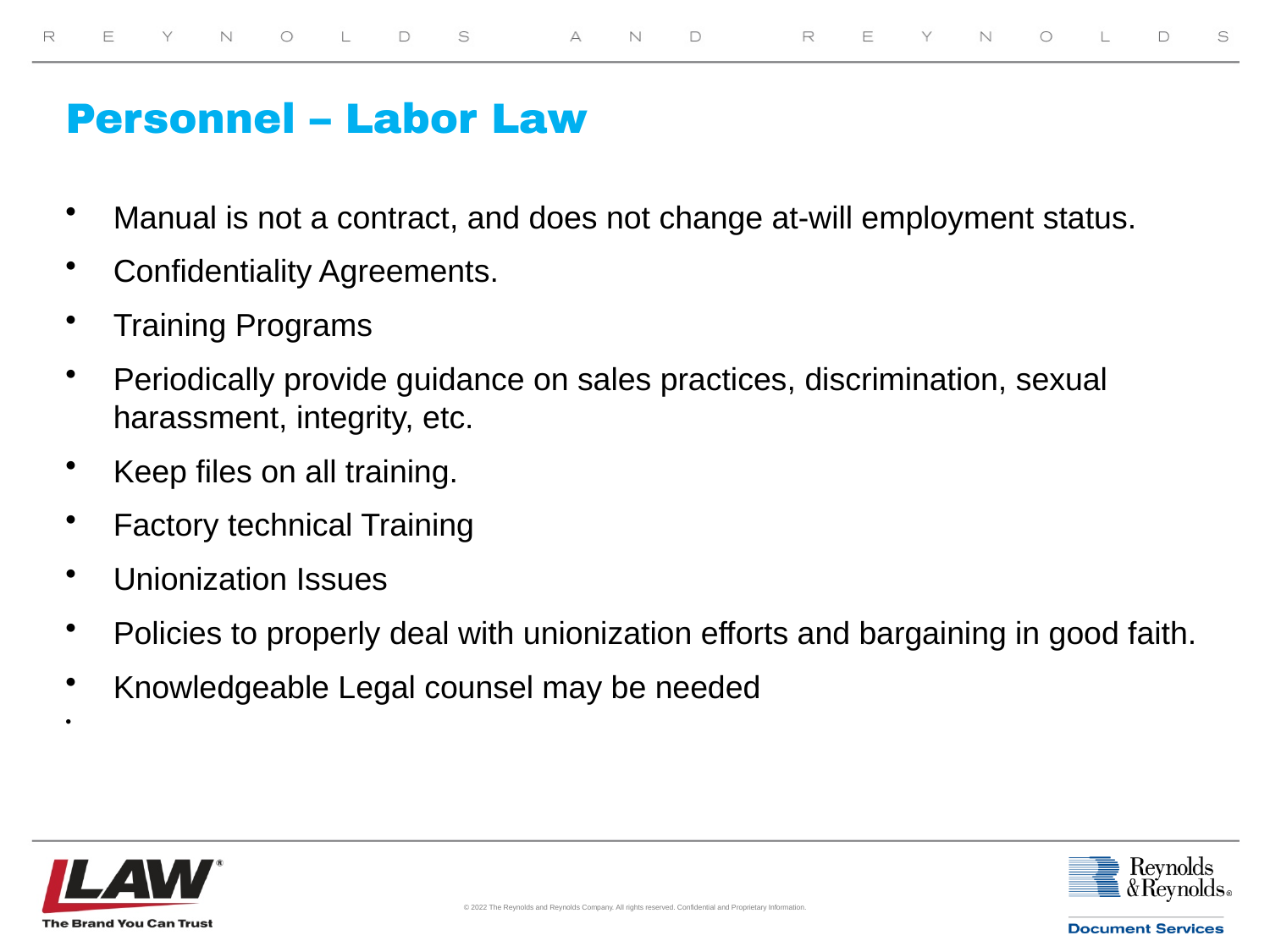

# Personnel – Labor Law
Manual is not a contract, and does not change at-will employment status.
Confidentiality Agreements.
Training Programs
Periodically provide guidance on sales practices, discrimination, sexual harassment, integrity, etc.
Keep files on all training.
Factory technical Training
Unionization Issues
Policies to properly deal with unionization efforts and bargaining in good faith.
Knowledgeable Legal counsel may be needed